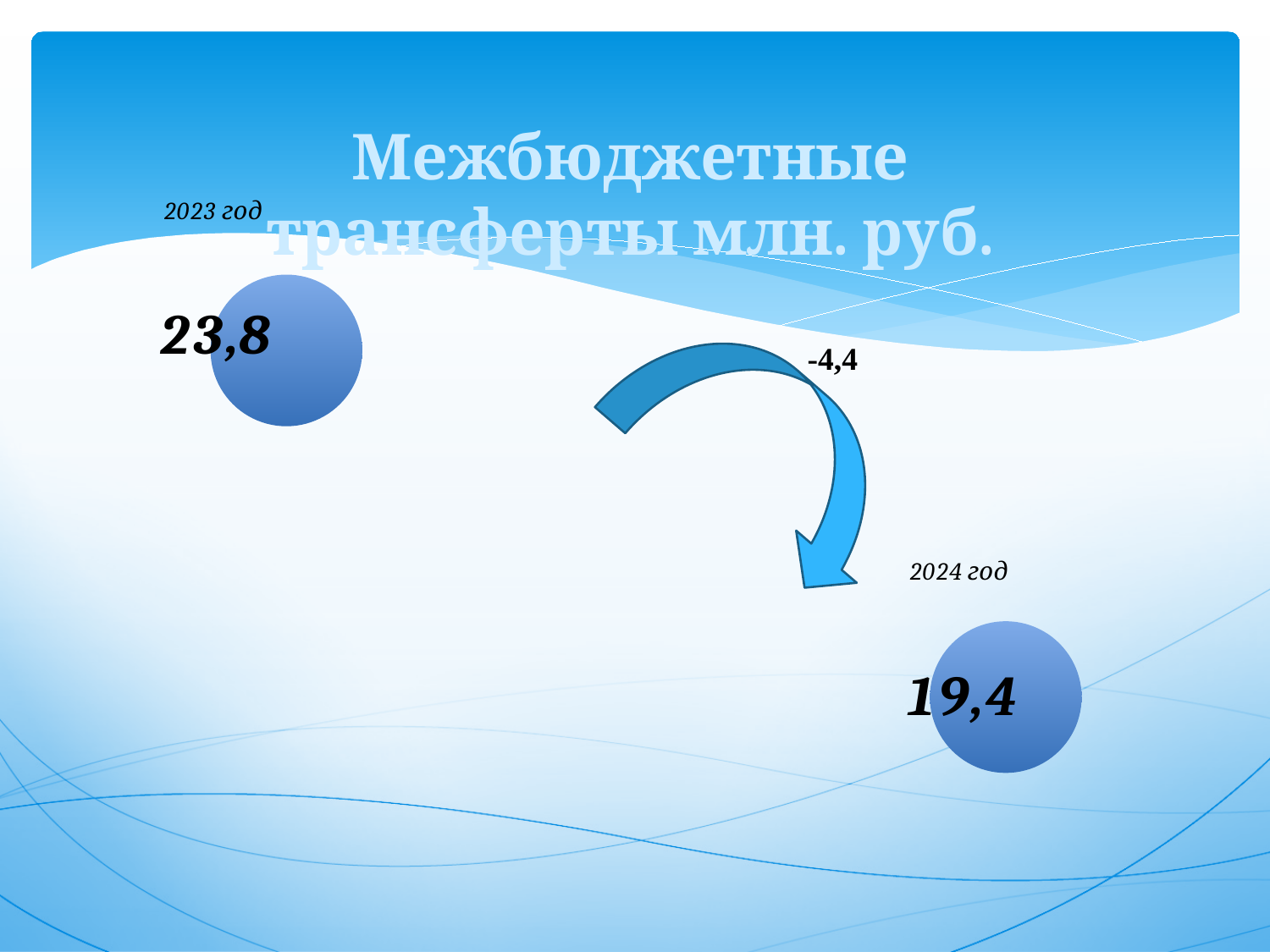

### Chart: Межбюджетные трансферты млн. руб.

| Category | Межбюджентные трансферты |
|---|---|